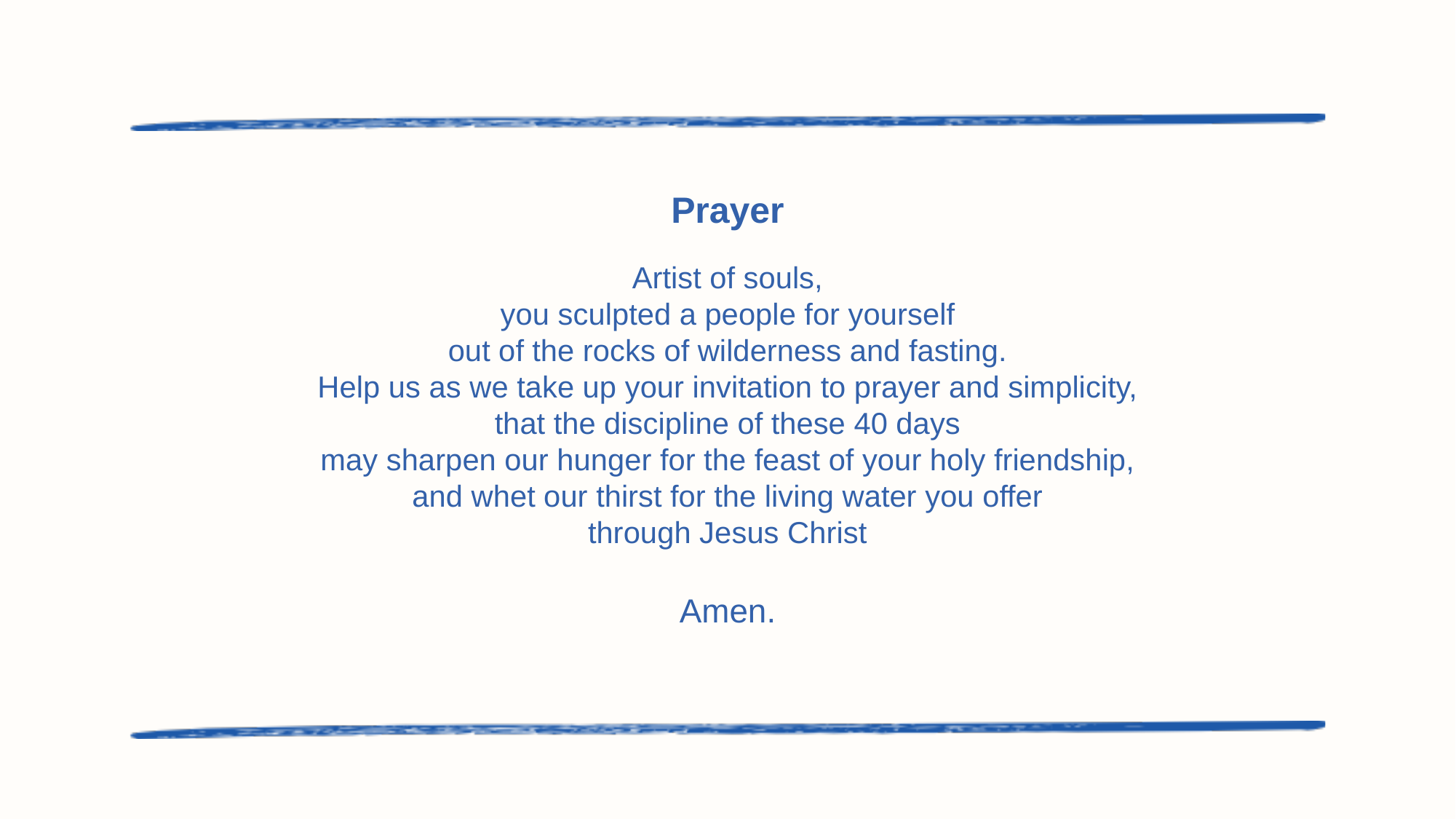

Prayer
Artist of souls,
you sculpted a people for yourself
out of the rocks of wilderness and fasting.
Help us as we take up your invitation to prayer and simplicity,
that the discipline of these 40 days
may sharpen our hunger for the feast of your holy friendship,
and whet our thirst for the living water you offer
through Jesus Christ
Amen.